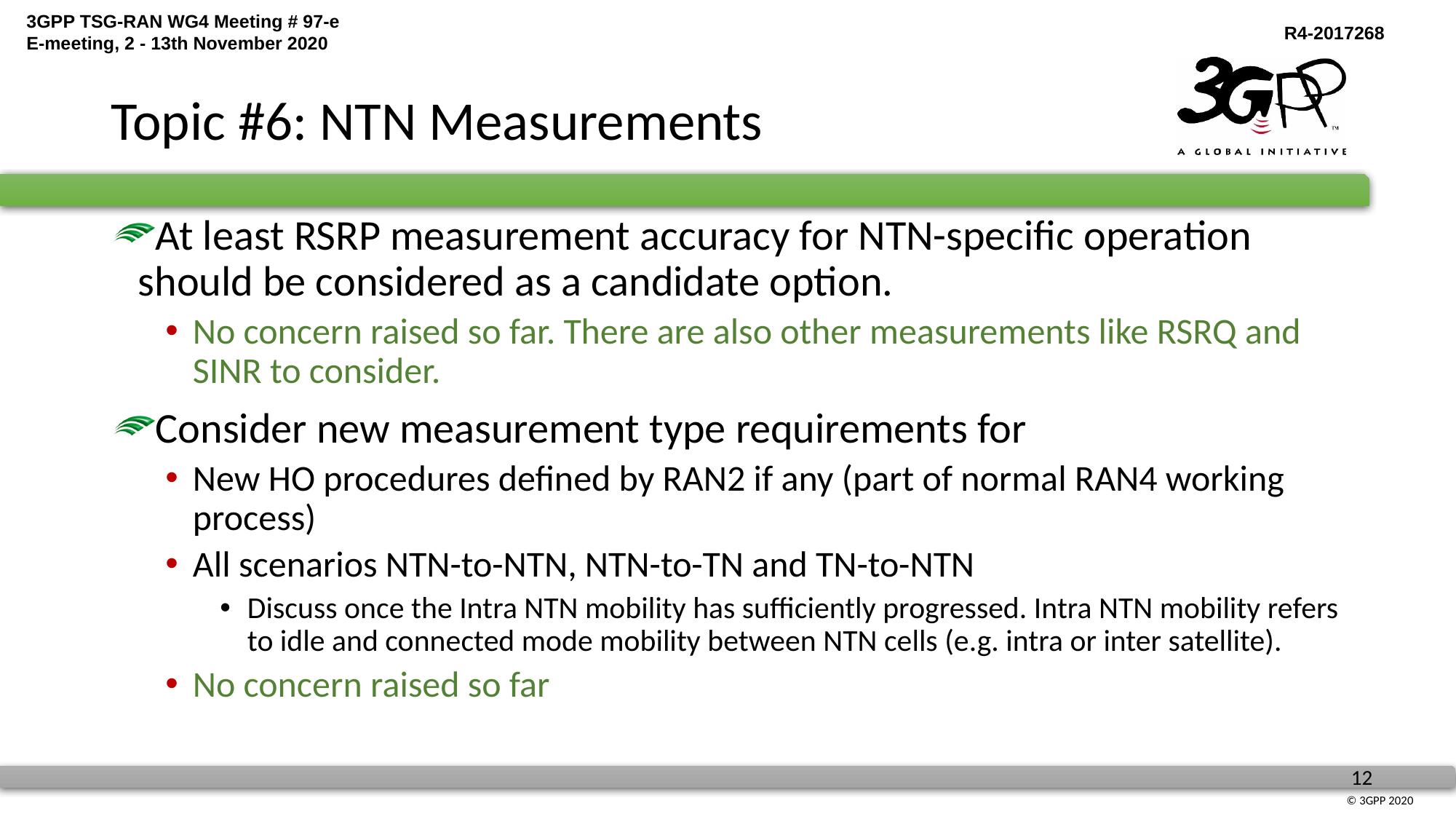

# Topic #6: NTN Measurements
At least RSRP measurement accuracy for NTN-specific operation should be considered as a candidate option.
No concern raised so far. There are also other measurements like RSRQ and SINR to consider.
Consider new measurement type requirements for
New HO procedures defined by RAN2 if any (part of normal RAN4 working process)
All scenarios NTN-to-NTN, NTN-to-TN and TN-to-NTN
Discuss once the Intra NTN mobility has sufficiently progressed. Intra NTN mobility refers to idle and connected mode mobility between NTN cells (e.g. intra or inter satellite).
No concern raised so far